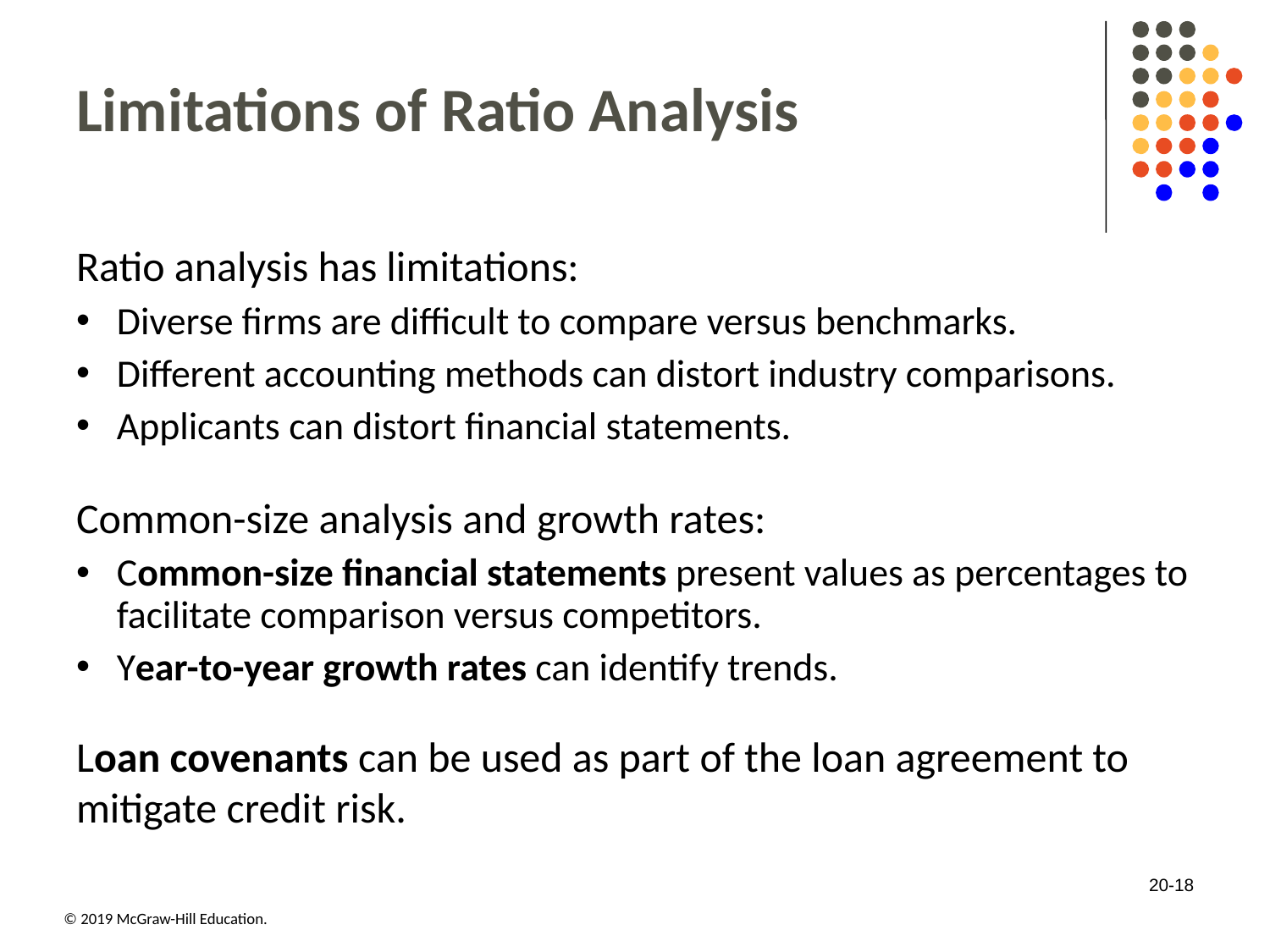

# Limitations of Ratio Analysis
Ratio analysis has limitations:
Diverse firms are difficult to compare versus benchmarks.
Different accounting methods can distort industry comparisons.
Applicants can distort financial statements.
Common-size analysis and growth rates:
Common-size financial statements present values as percentages to facilitate comparison versus competitors.
Year-to-year growth rates can identify trends.
Loan covenants can be used as part of the loan agreement to mitigate credit risk.
20-18